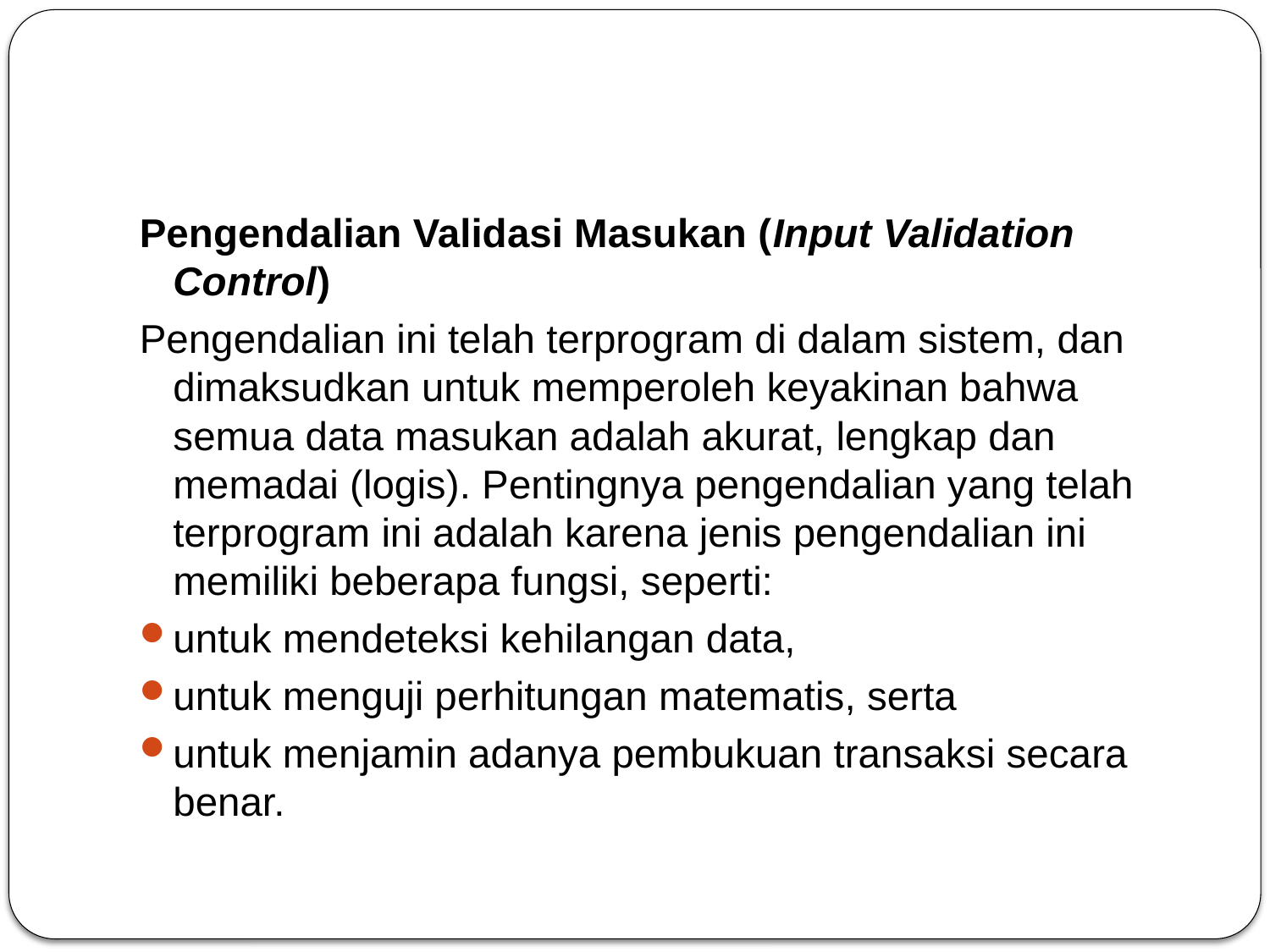

#
Pengendalian Validasi Masukan (Input Validation Control)
Pengendalian ini telah terprogram di dalam sistem, dan dimaksudkan untuk memperoleh keyakinan bahwa semua data masukan adalah akurat, lengkap dan memadai (logis). Pentingnya pengendalian yang telah terprogram ini adalah karena jenis pengendalian ini memiliki beberapa fungsi, seperti:
untuk mendeteksi kehilangan data,
untuk menguji perhitungan matematis, serta
untuk menjamin adanya pembukuan transaksi secara benar.